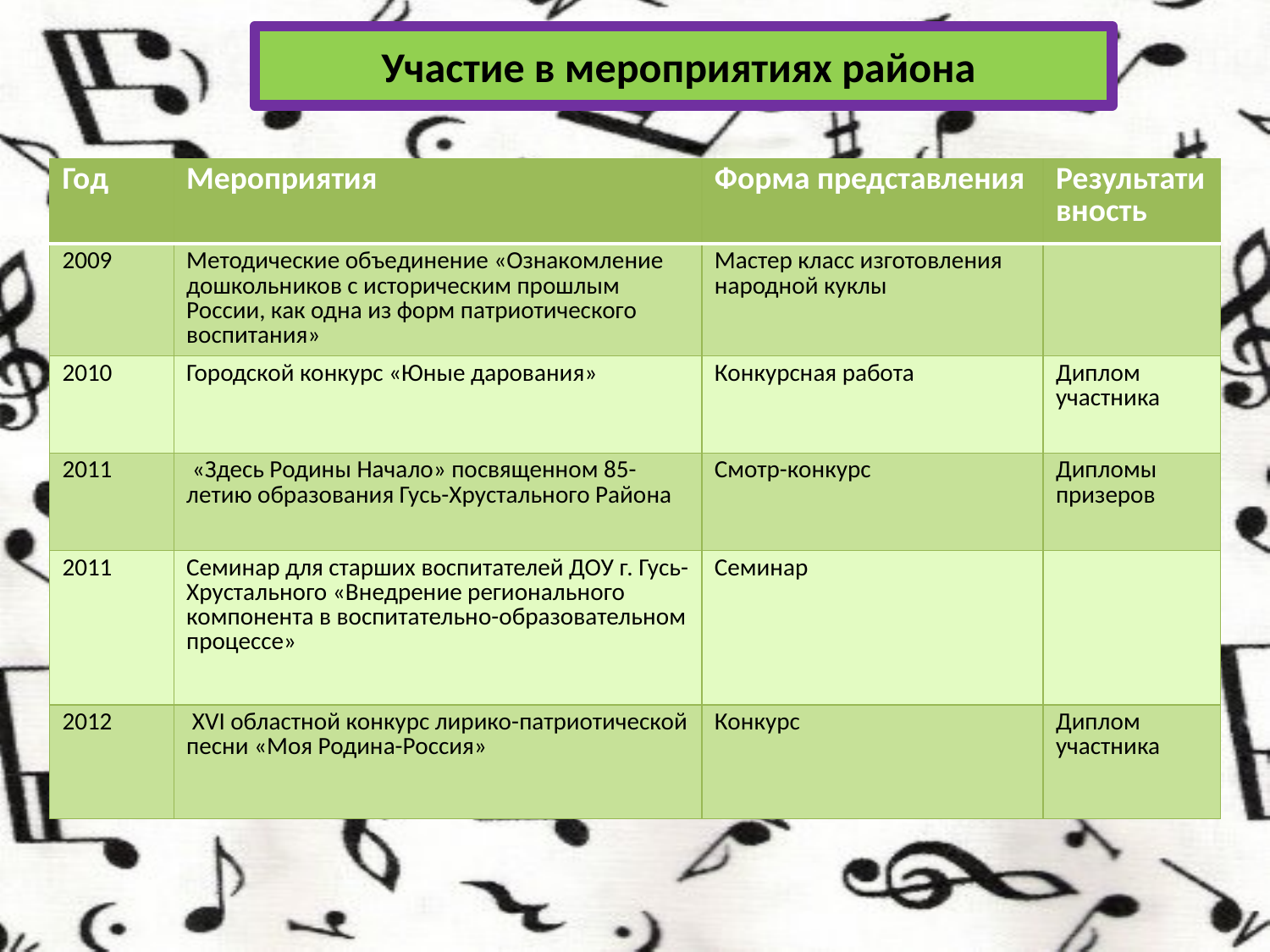

# Участие в мероприятиях района
| Год | Мероприятия | Форма представления | Результативность |
| --- | --- | --- | --- |
| 2009 | Методические объединение «Ознакомление дошкольников с историческим прошлым России, как одна из форм патриотического воспитания» | Мастер класс изготовления народной куклы |  |
| 2010 | Городской конкурс «Юные дарования» | Конкурсная работа | Диплом участника |
| 2011 | «Здесь Родины Начало» посвященном 85-летию образования Гусь-Хрустального Района | Смотр-конкурс | Дипломы призеров |
| 2011 | Семинар для старших воспитателей ДОУ г. Гусь-Хрустального «Внедрение регионального компонента в воспитательно-образовательном процессе» | Семинар |  |
| 2012 | XVI областной конкурс лирико-патриотической песни «Моя Родина-Россия» | Конкурс | Диплом участника |